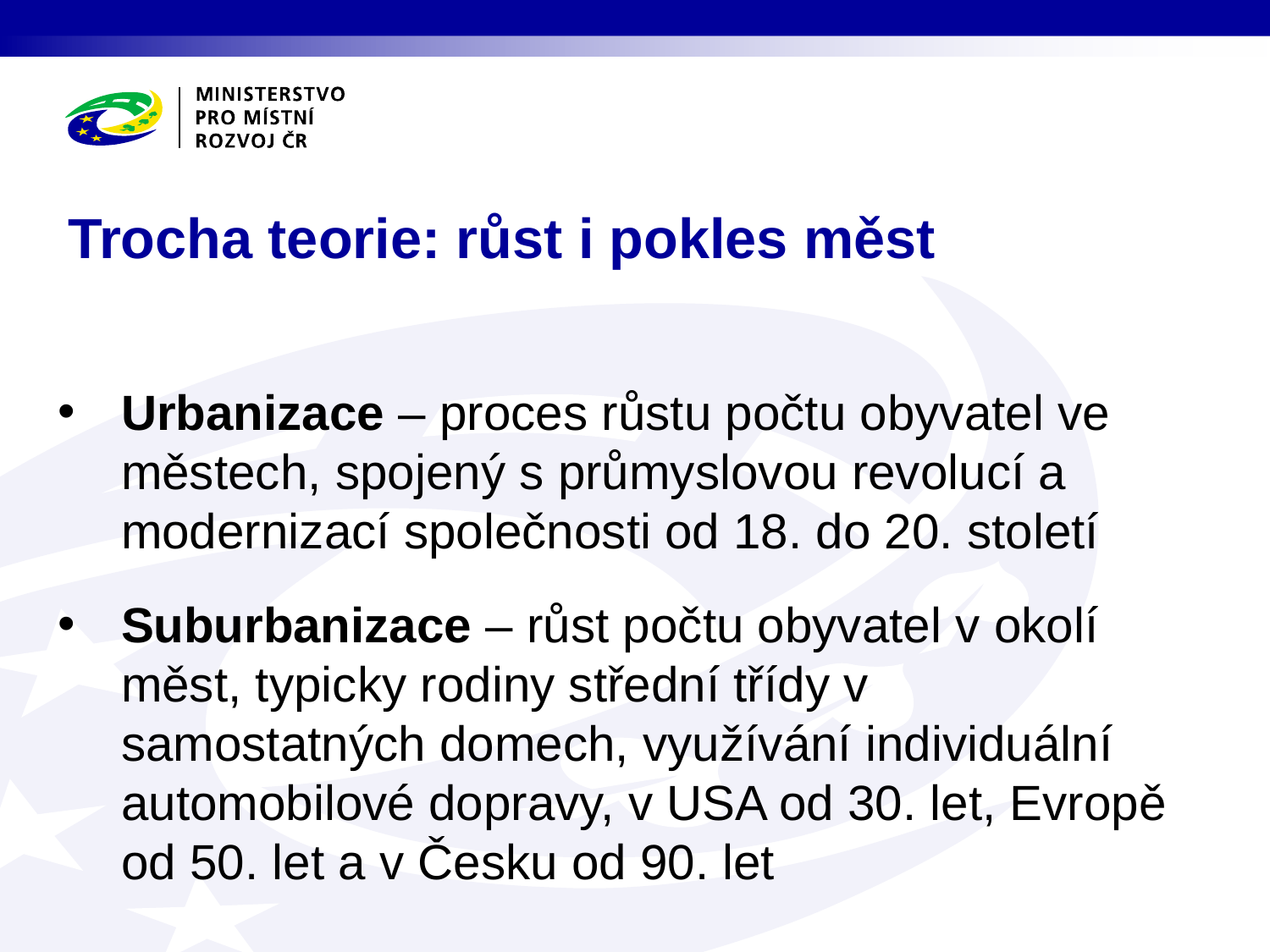

# Trocha teorie: růst i pokles měst
Urbanizace – proces růstu počtu obyvatel ve městech, spojený s průmyslovou revolucí a modernizací společnosti od 18. do 20. století
Suburbanizace – růst počtu obyvatel v okolí měst, typicky rodiny střední třídy v samostatných domech, využívání individuální automobilové dopravy, v USA od 30. let, Evropě od 50. let a v Česku od 90. let